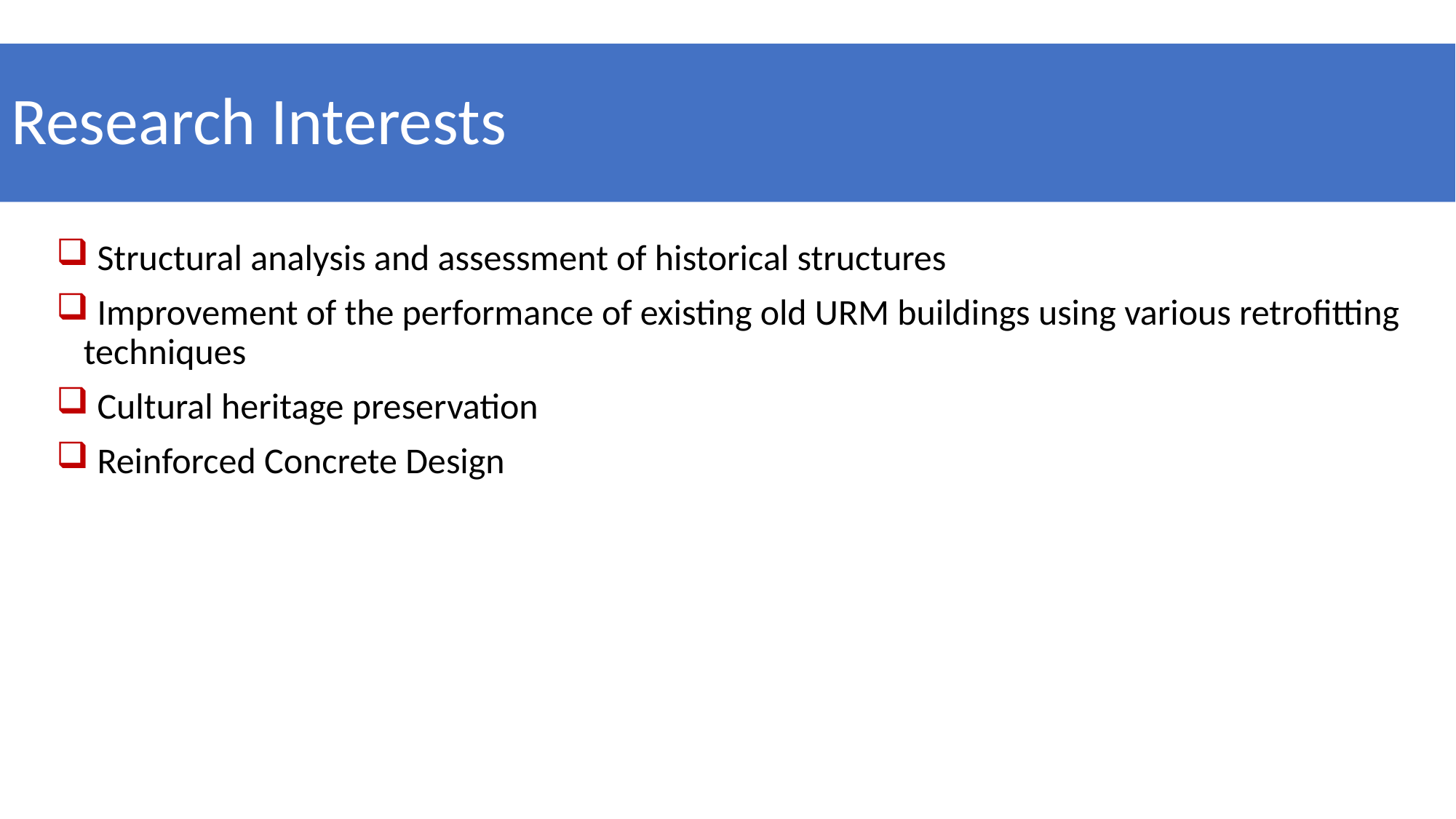

# Research Interests
 Structural analysis and assessment of historical structures
 Improvement of the performance of existing old URM buildings using various retrofitting techniques
 Cultural heritage preservation
 Reinforced Concrete Design